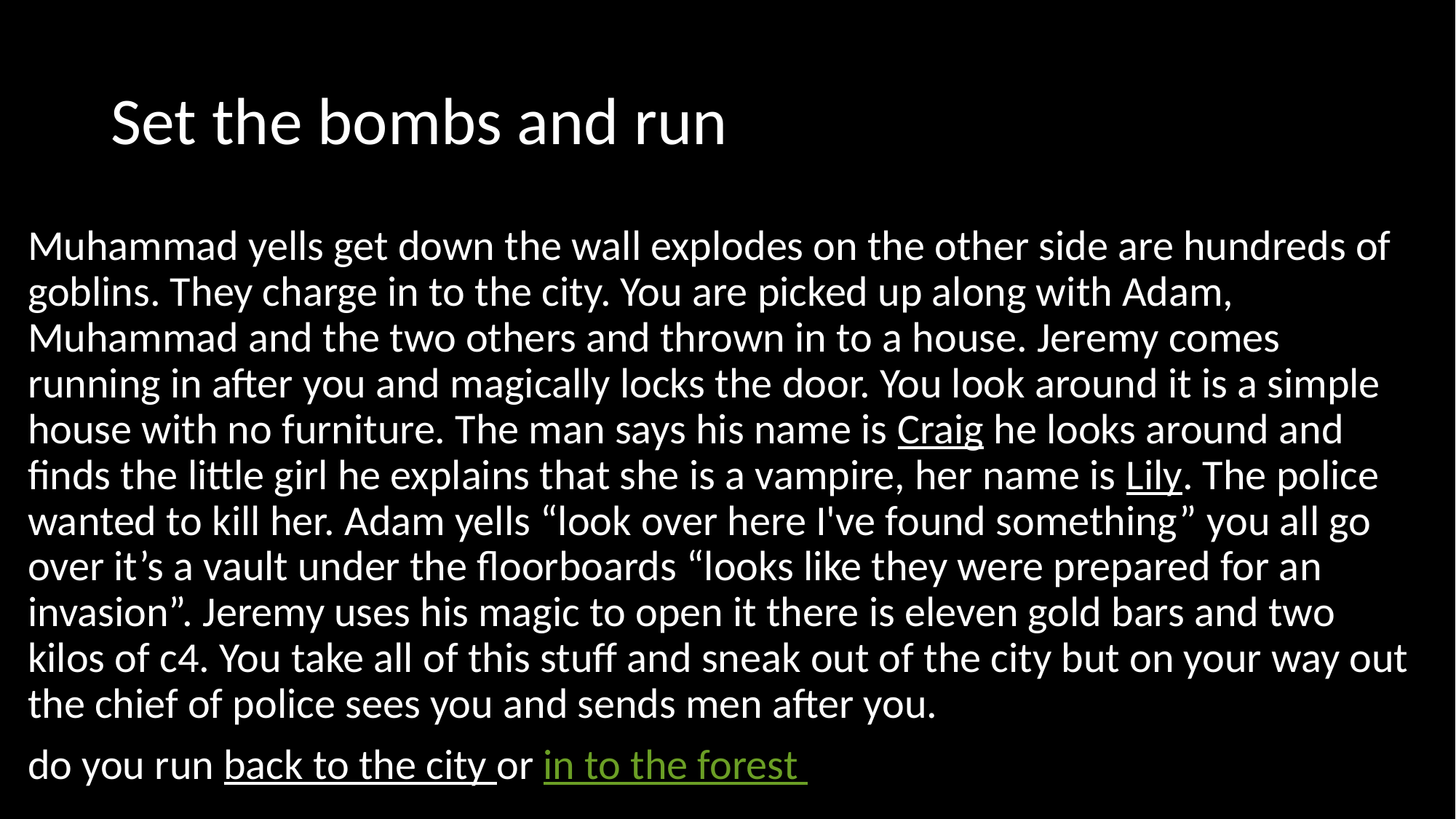

# Set the bombs and run
Muhammad yells get down the wall explodes on the other side are hundreds of goblins. They charge in to the city. You are picked up along with Adam, Muhammad and the two others and thrown in to a house. Jeremy comes running in after you and magically locks the door. You look around it is a simple house with no furniture. The man says his name is Craig he looks around and finds the little girl he explains that she is a vampire, her name is Lily. The police  wanted to kill her. Adam yells “look over here I've found something” you all go over it’s a vault under the floorboards “looks like they were prepared for an invasion”. Jeremy uses his magic to open it there is eleven gold bars and two kilos of c4. You take all of this stuff and sneak out of the city but on your way out the chief of police sees you and sends men after you.
do you run back to the city or in to the forest